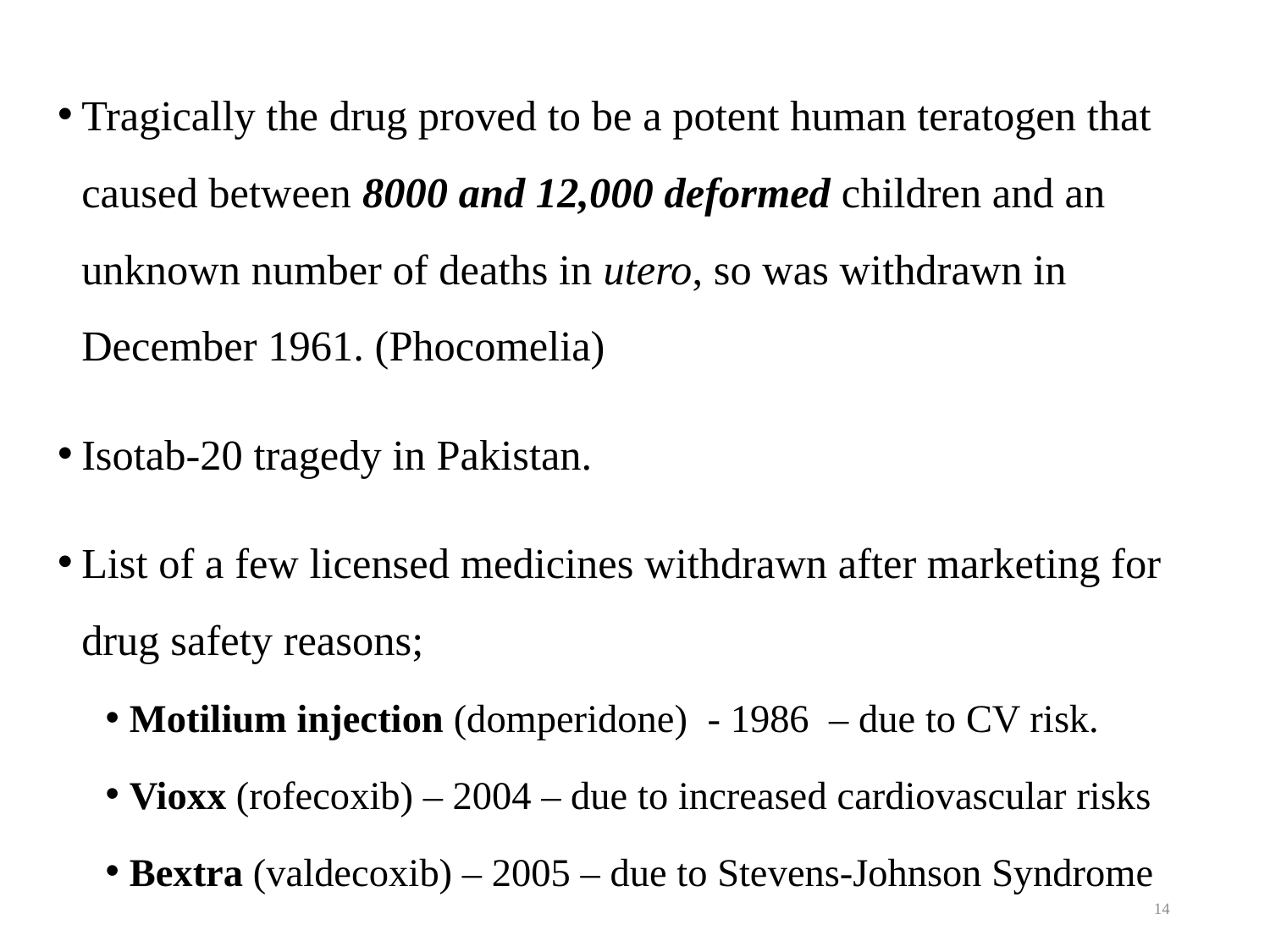

Tragically the drug proved to be a potent human teratogen that caused between 8000 and 12,000 deformed children and an unknown number of deaths in utero, so was withdrawn in December 1961. (Phocomelia)
Isotab-20 tragedy in Pakistan.
List of a few licensed medicines withdrawn after marketing for drug safety reasons;
Motilium injection (domperidone)  - 1986  – due to CV risk.
Vioxx (rofecoxib) – 2004 – due to increased cardiovascular risks
Bextra (valdecoxib) – 2005 – due to Stevens-Johnson Syndrome
14